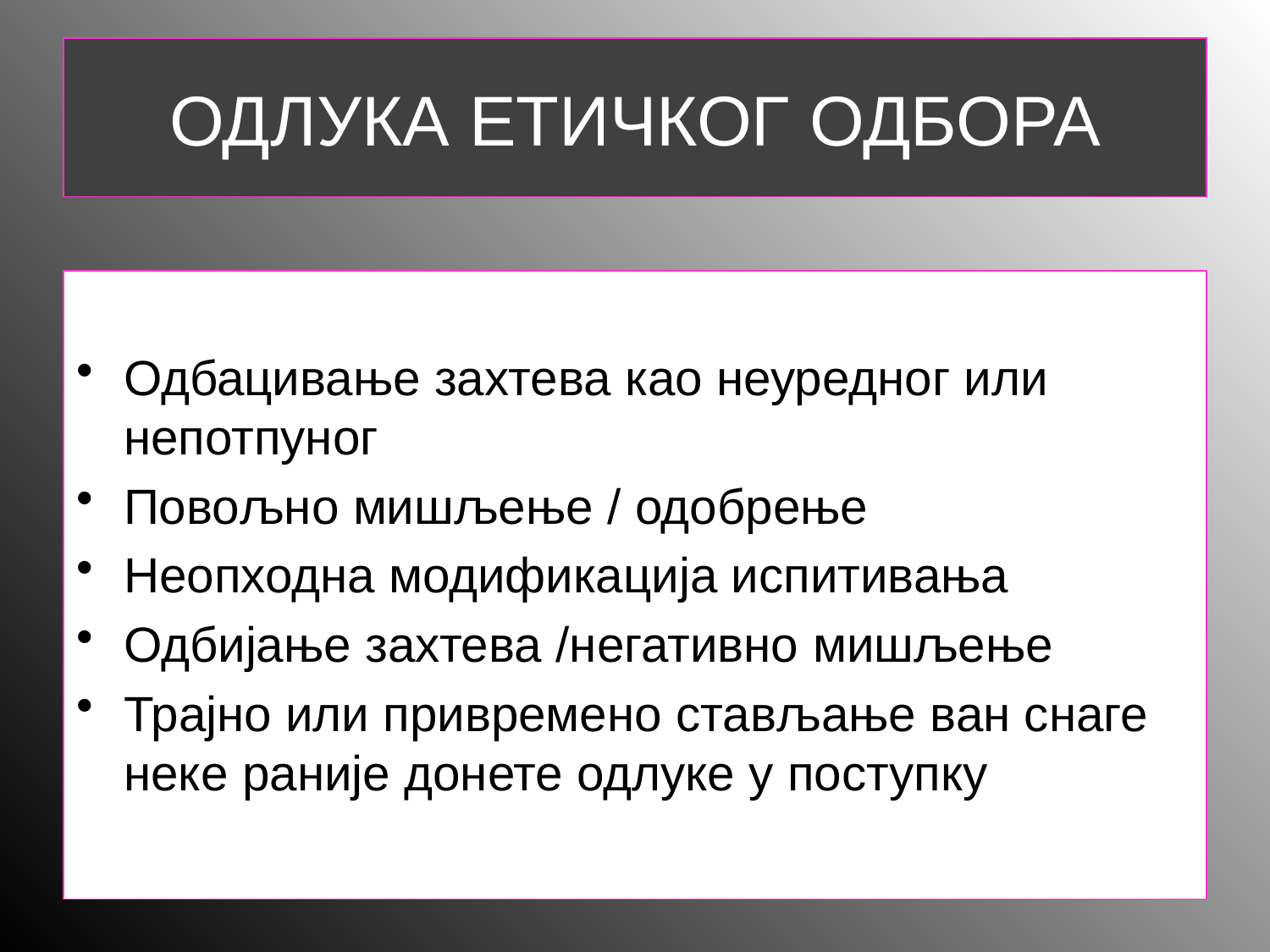

# ОДЛУКА ЕТИЧКОГ ОДБОРА

Одбацивање захтева као неуредног или непотпуног
Повољно мишљење / одобрење
Неопходна модификација испитивања
Одбијање захтева /негативно мишљење
Трајно или привремено стављање ван снаге неке раније донете одлуке у поступку